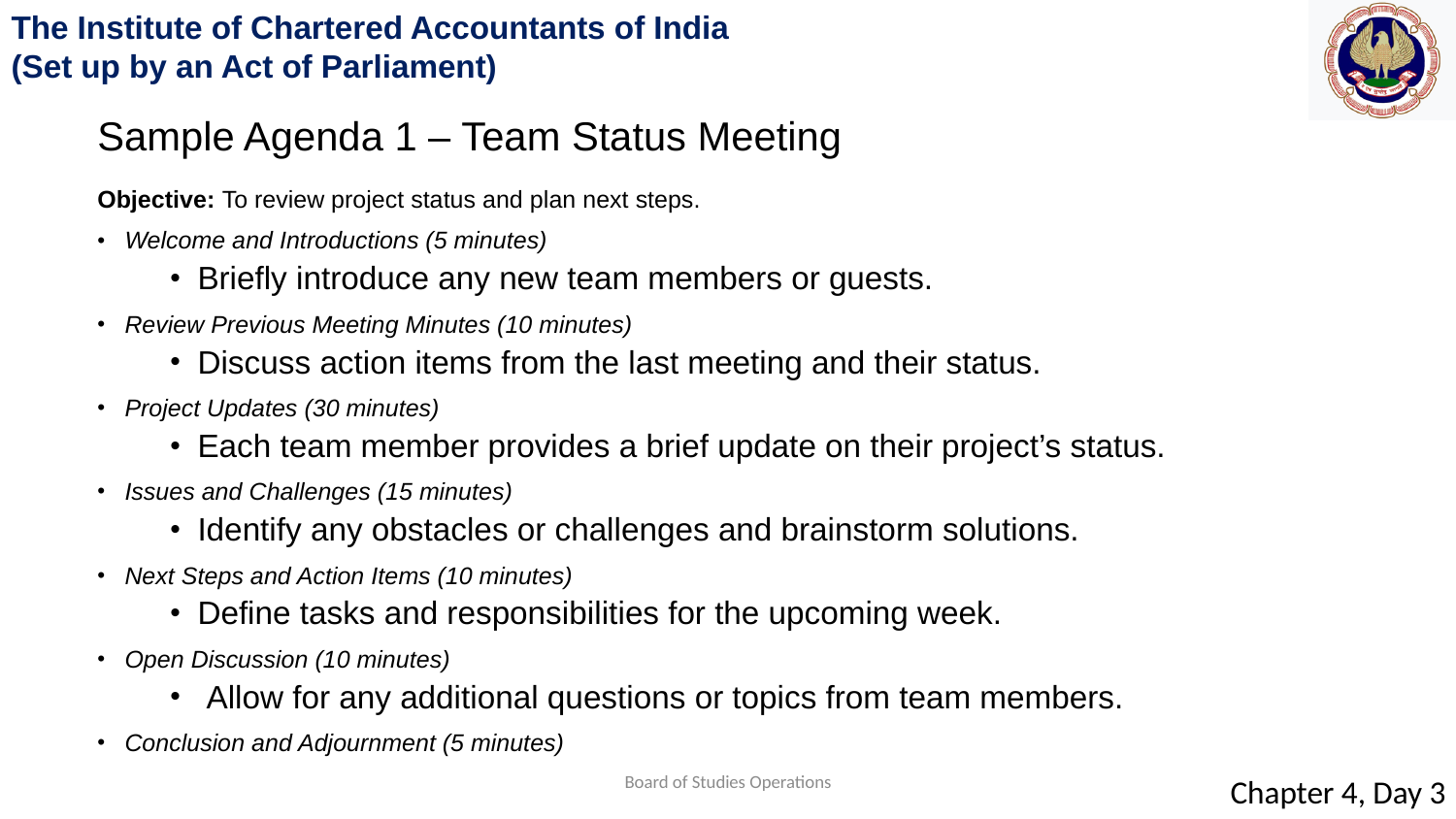

Sample Agenda 1 – Team Status Meeting
Objective: To review project status and plan next steps.
Welcome and Introductions (5 minutes)
Briefly introduce any new team members or guests.
Review Previous Meeting Minutes (10 minutes)
Discuss action items from the last meeting and their status.
Project Updates (30 minutes)
Each team member provides a brief update on their project’s status.
Issues and Challenges (15 minutes)
Identify any obstacles or challenges and brainstorm solutions.
Next Steps and Action Items (10 minutes)
Define tasks and responsibilities for the upcoming week.
Open Discussion (10 minutes)
 Allow for any additional questions or topics from team members.
Conclusion and Adjournment (5 minutes)
Board of Studies Operations